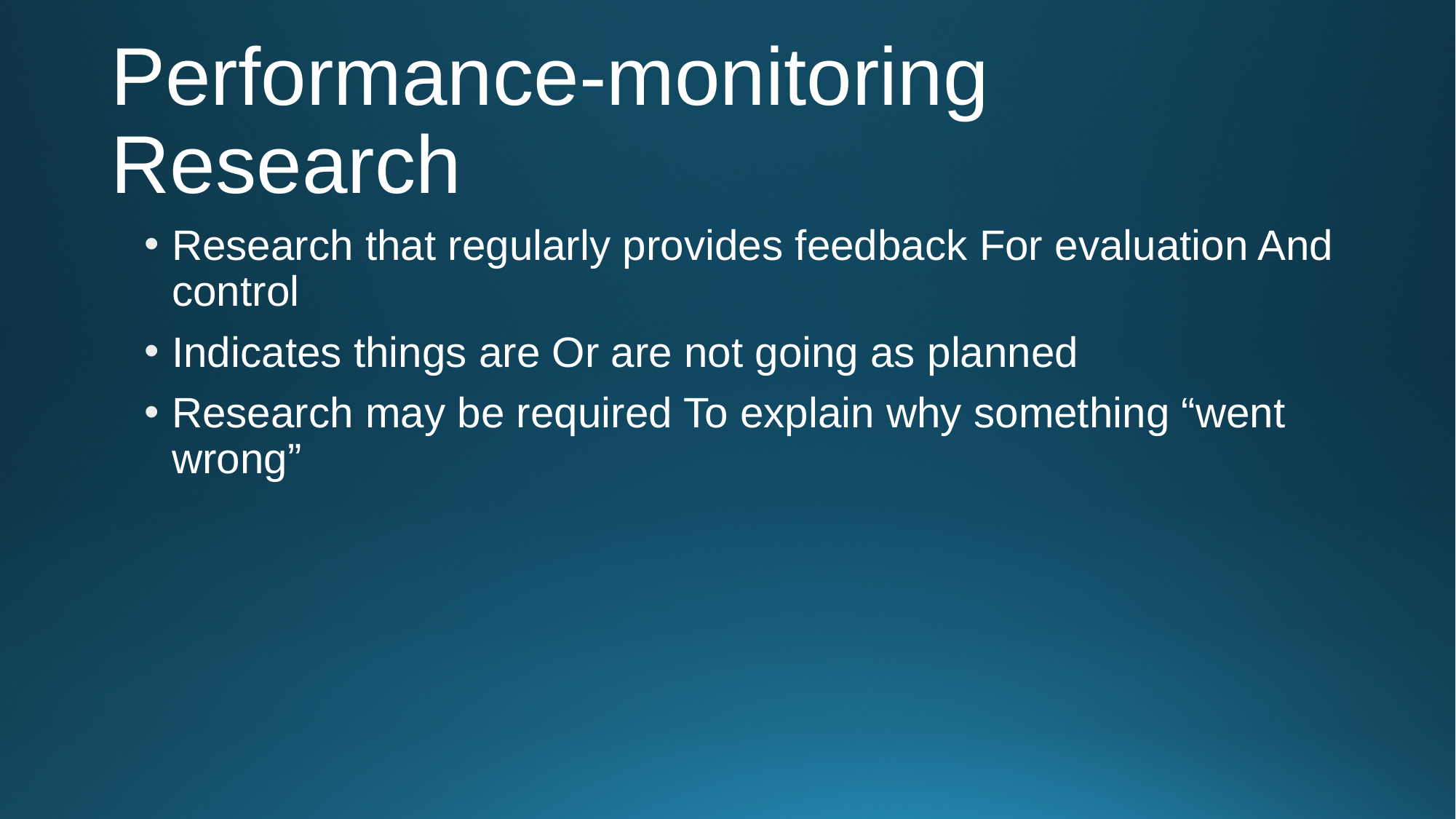

# Performance-monitoring Research
Research that regularly provides feedback For evaluation And control
Indicates things are Or are not going as planned
Research may be required To explain why something “went wrong”